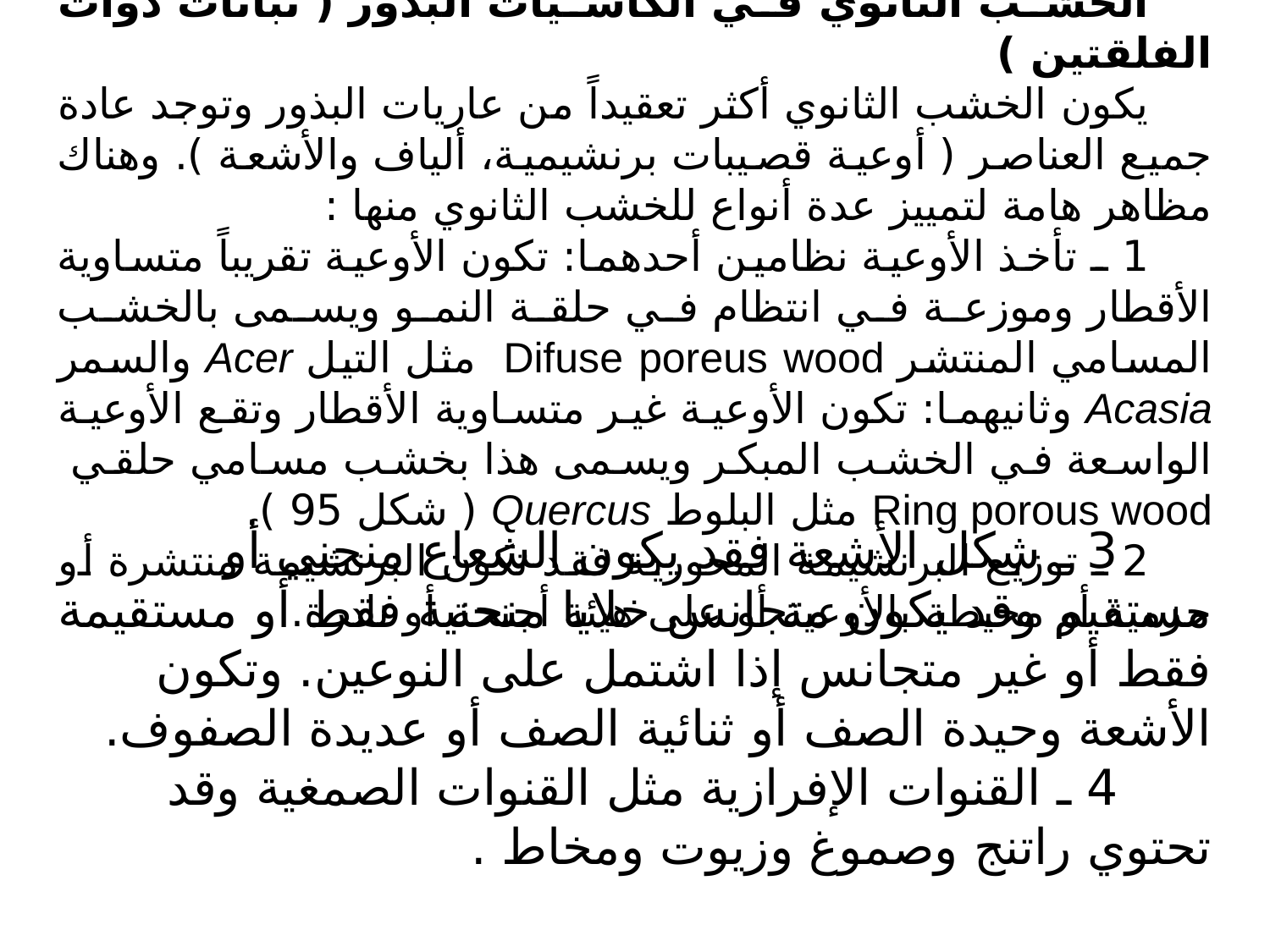

الخشب الثانوي في الكاسيات البذور ( نباتات ذوات الفلقتين )
يكون الخشب الثانوي أكثر تعقيداً من عاريات البذور وتوجد عادة جميع العناصر ( أوعية قصيبات برنشيمية، ألياف والأشعة ). وهناك مظاهر هامة لتمييز عدة أنواع للخشب الثانوي منها :
1 ـ تأخذ الأوعية نظامين أحدهما: تكون الأوعية تقريباً متساوية الأقطار وموزعة في انتظام في حلقة النمو ويسمى بالخشب المسامي المنتشر Difuse poreus wood  مثل التيل Acer والسمر Acasia وثانيهما: تكون الأوعية غير متساوية الأقطار وتقع الأوعية الواسعة في الخشب المبكر ويسمى هذا بخشب مسامي حلقي  Ring porous wood مثل البلوط Quercus ( شكل 95 ).
2 ـ توزيع البرنشيمة المحورية فقد تكون البرنشيمة منتشرة أو حزمية أو محيطة بالأوعية أو على هيئة أجنحة أو نادرة.
      3 ـ شكل الأشعة فقد يكون الشعاع منحني أو مستقيم وقد يكون متجانس خلايا منحنية فقط أو مستقيمة فقط أو غير متجانس إذا اشتمل على النوعين. وتكون الأشعة وحيدة الصف أو ثنائية الصف أو عديدة الصفوف.
      4 ـ القنوات الإفرازية مثل القنوات الصمغية وقد تحتوي راتنج وصموغ وزيوت ومخاط .